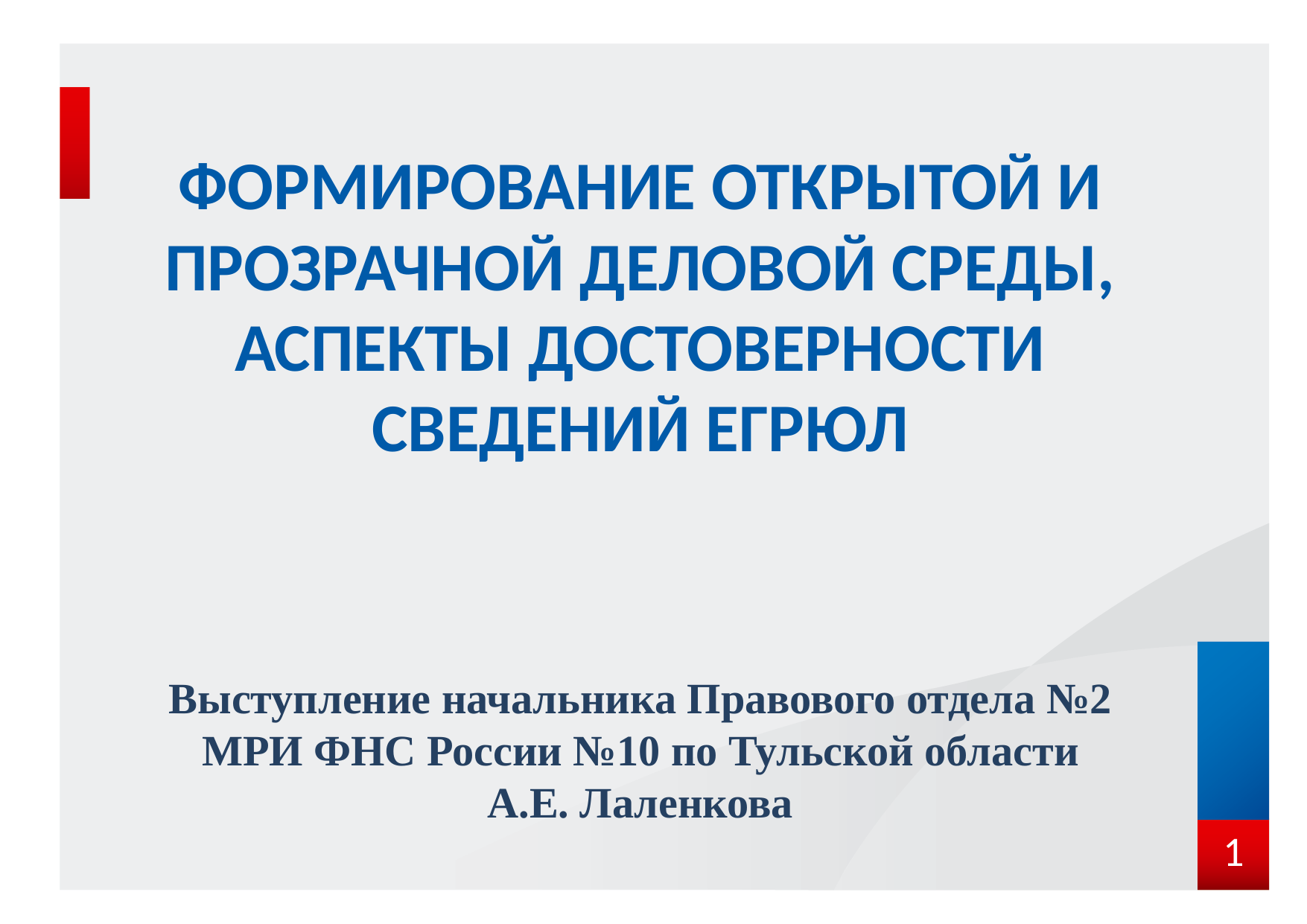

# Формирование открытой и прозрачной деловой среды, аспекты достоверности сведений ЕГРЮЛ
Выступление начальника Правового отдела №2 МРИ ФНС России №10 по Тульской области
А.Е. Лаленкова

1